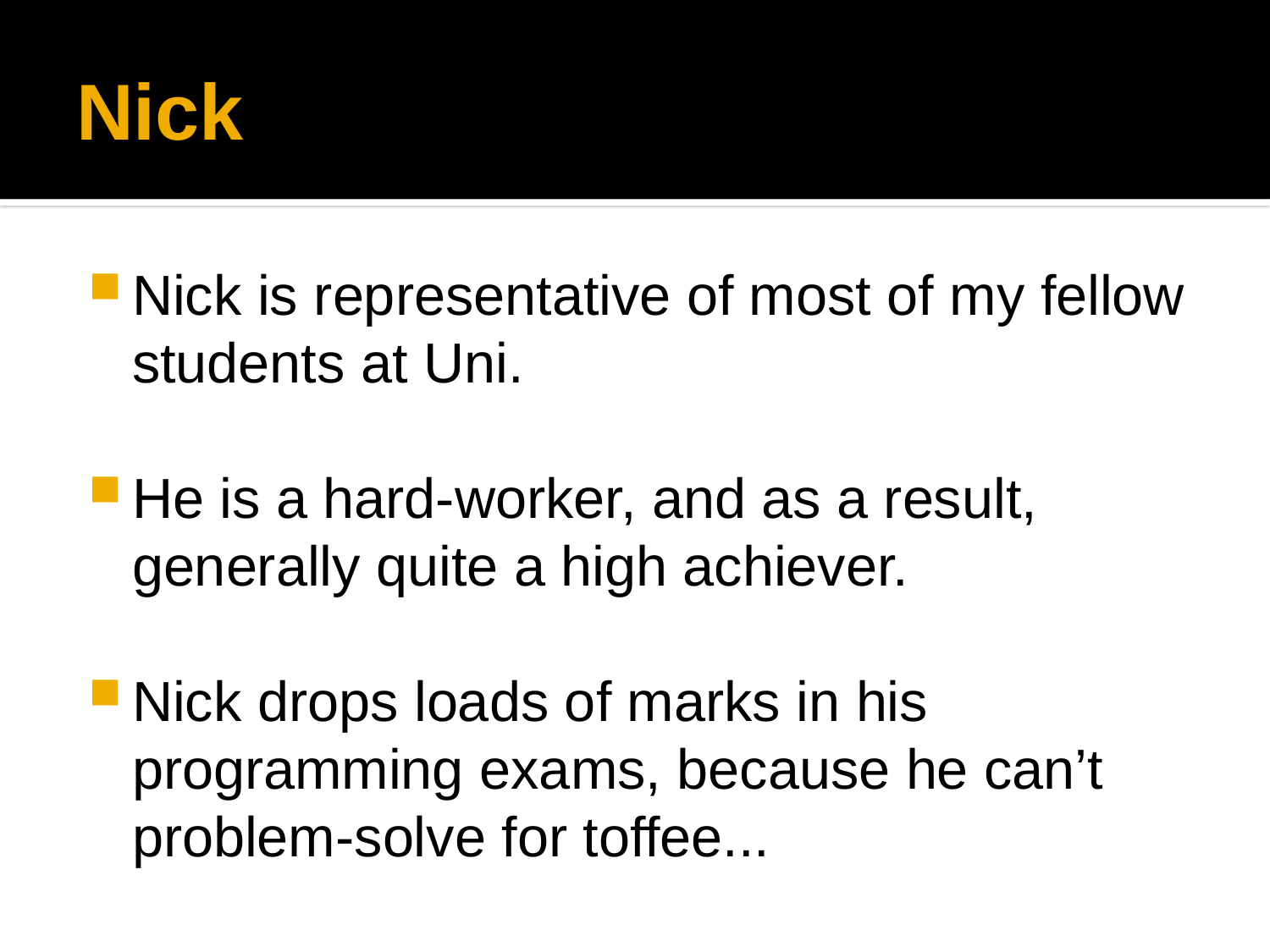

# Nick
Nick is representative of most of my fellow students at Uni.

He is a hard-worker, and as a result, generally quite a high achiever.

Nick drops loads of marks in his programming exams, because he can’t problem-solve for toffee...